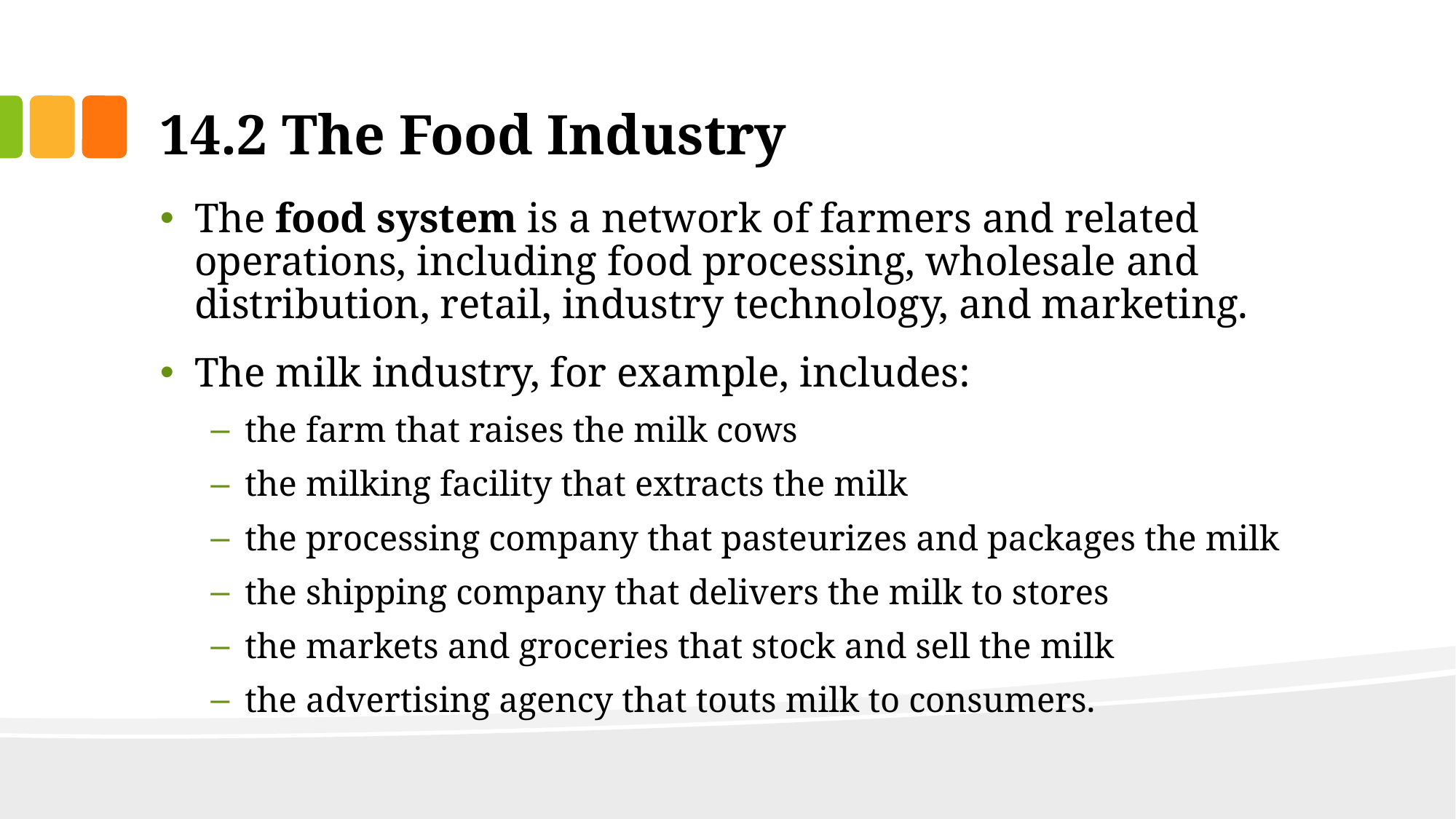

# 14.2 The Food Industry
The food system is a network of farmers and related operations, including food processing, wholesale and distribution, retail, industry technology, and marketing.
The milk industry, for example, includes:
the farm that raises the milk cows
the milking facility that extracts the milk
the processing company that pasteurizes and packages the milk
the shipping company that delivers the milk to stores
the markets and groceries that stock and sell the milk
the advertising agency that touts milk to consumers.